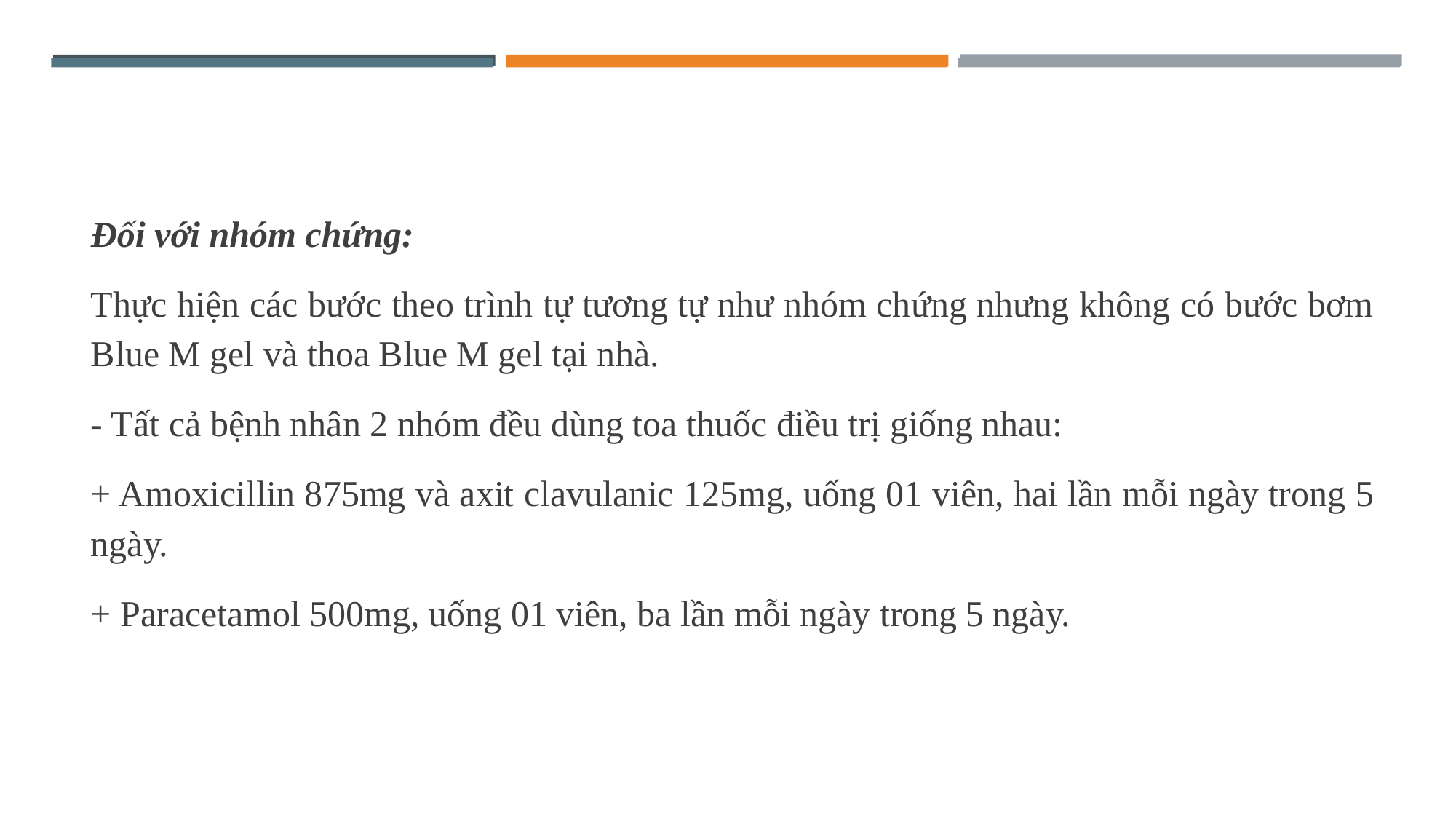

#

Đối với nhóm chứng:
Thực hiện các bước theo trình tự tương tự như nhóm chứng nhưng không có bước bơm Blue M gel và thoa Blue M gel tại nhà.
- Tất cả bệnh nhân 2 nhóm đều dùng toa thuốc điều trị giống nhau:
+ Amoxicillin 875mg và axit clavulanic 125mg, uống 01 viên, hai lần mỗi ngày trong 5 ngày.
+ Paracetamol 500mg, uống 01 viên, ba lần mỗi ngày trong 5 ngày.